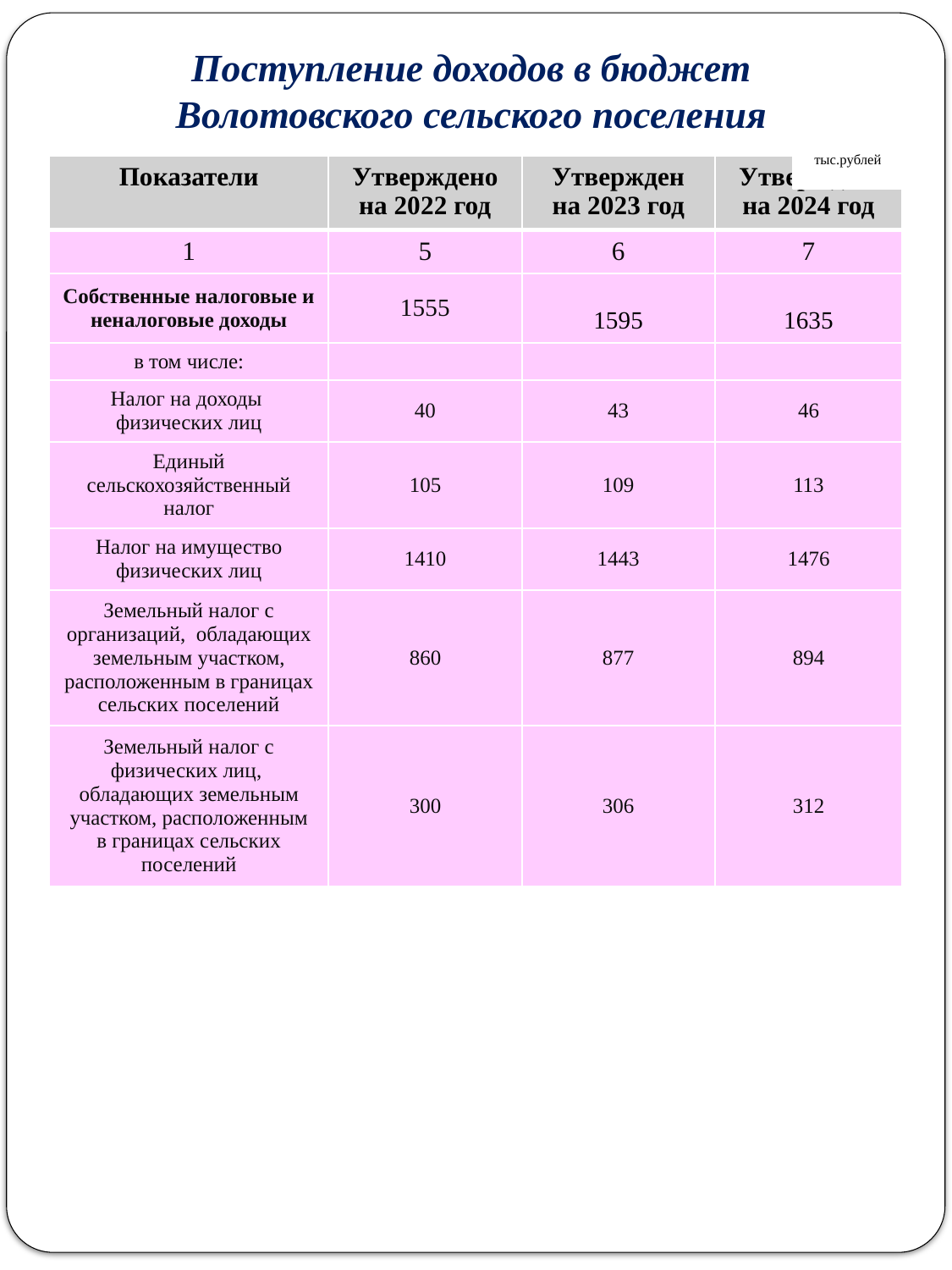

Поступление доходов в бюджет
Волотовского сельского поселения
тыс.рублей
| Показатели | Утверждено на 2022 год | Утвержден на 2023 год | Утверждено на 2024 год |
| --- | --- | --- | --- |
| 1 | 5 | 6 | 7 |
| Собственные налоговые и неналоговые доходы | 1555 | 1595 | 1635 |
| в том числе: |  |  |  |
| Налог на доходы физических лиц | 40 | 43 | 46 |
| Единый сельскохозяйственный налог | 105 | 109 | 113 |
| Налог на имущество физических лиц | 1410 | 1443 | 1476 |
| Земельный налог с организаций, обладающих земельным участком, расположенным в границах сельских поселений | 860 | 877 | 894 |
| Земельный налог с физических лиц, обладающих земельным участком, расположенным в границах сельских поселений | 300 | 306 | 312 |